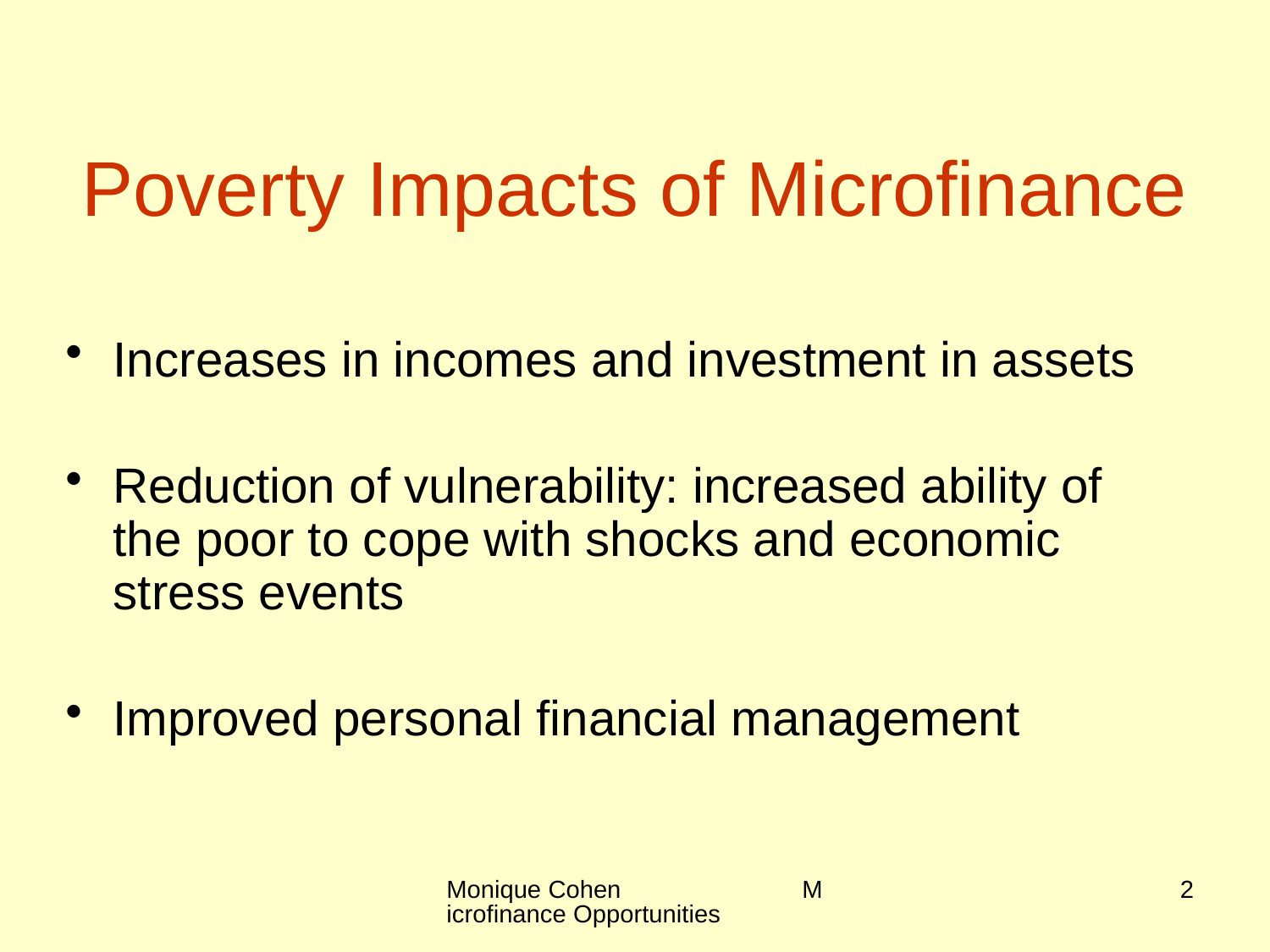

# Poverty Impacts of Microfinance
Increases in incomes and investment in assets

Reduction of vulnerability: increased ability of the poor to cope with shocks and economic stress events

Improved personal financial management

Monique Cohen                          Microfinance Opportunities
2